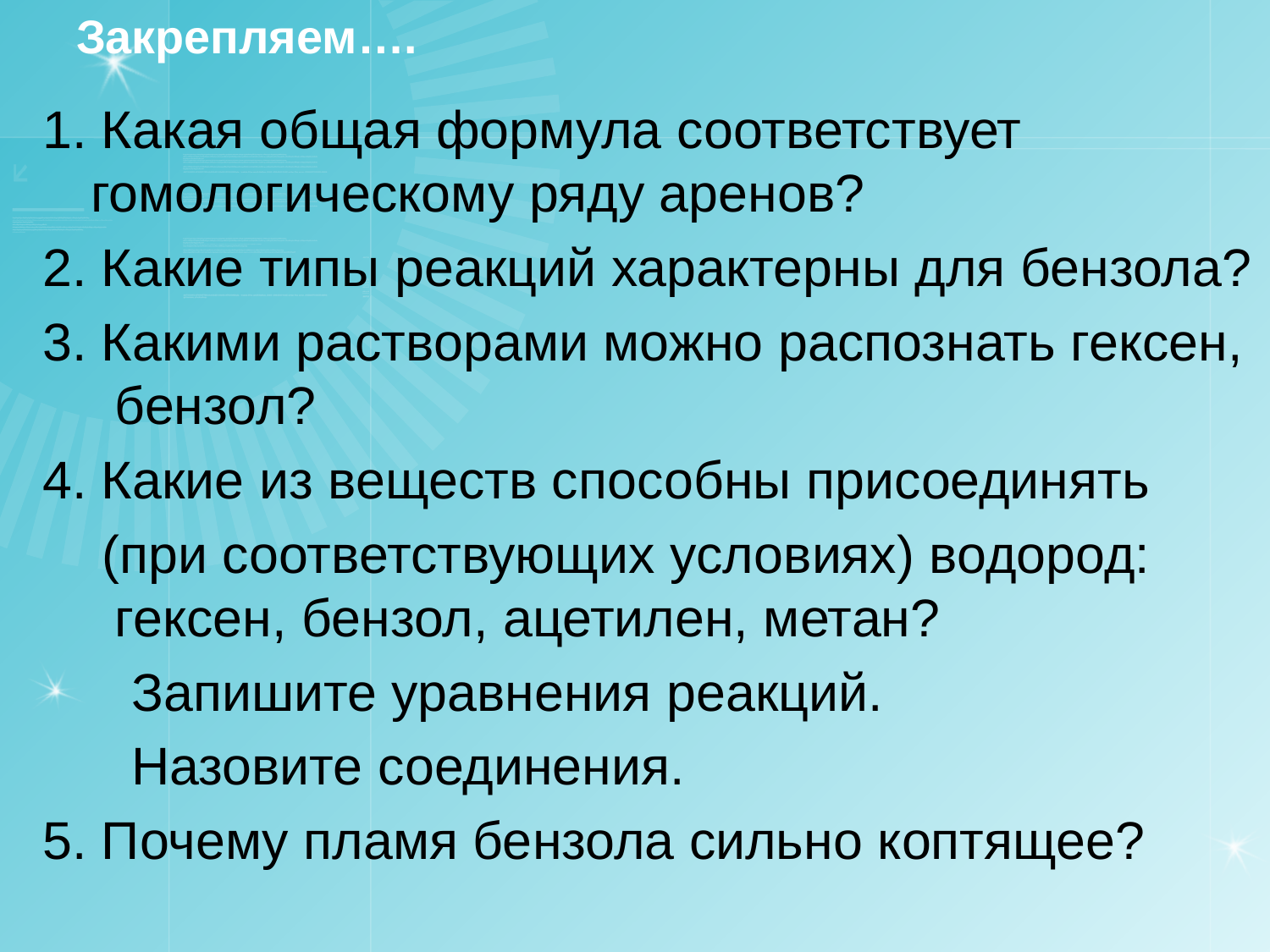

# Закрепляем….
1. Какая общая формула соответствует гомологическому ряду аренов?
2. Какие типы реакций характерны для бензола?
3. Какими растворами можно распознать гексен, бензол?
4. Какие из веществ способны присоединять
    (при соответствующих условиях) водород: гексен, бензол, ацетилен, метан?
      Запишите уравнения реакций.
      Назовите соединения.
5. Почему пламя бензола сильно коптящее?